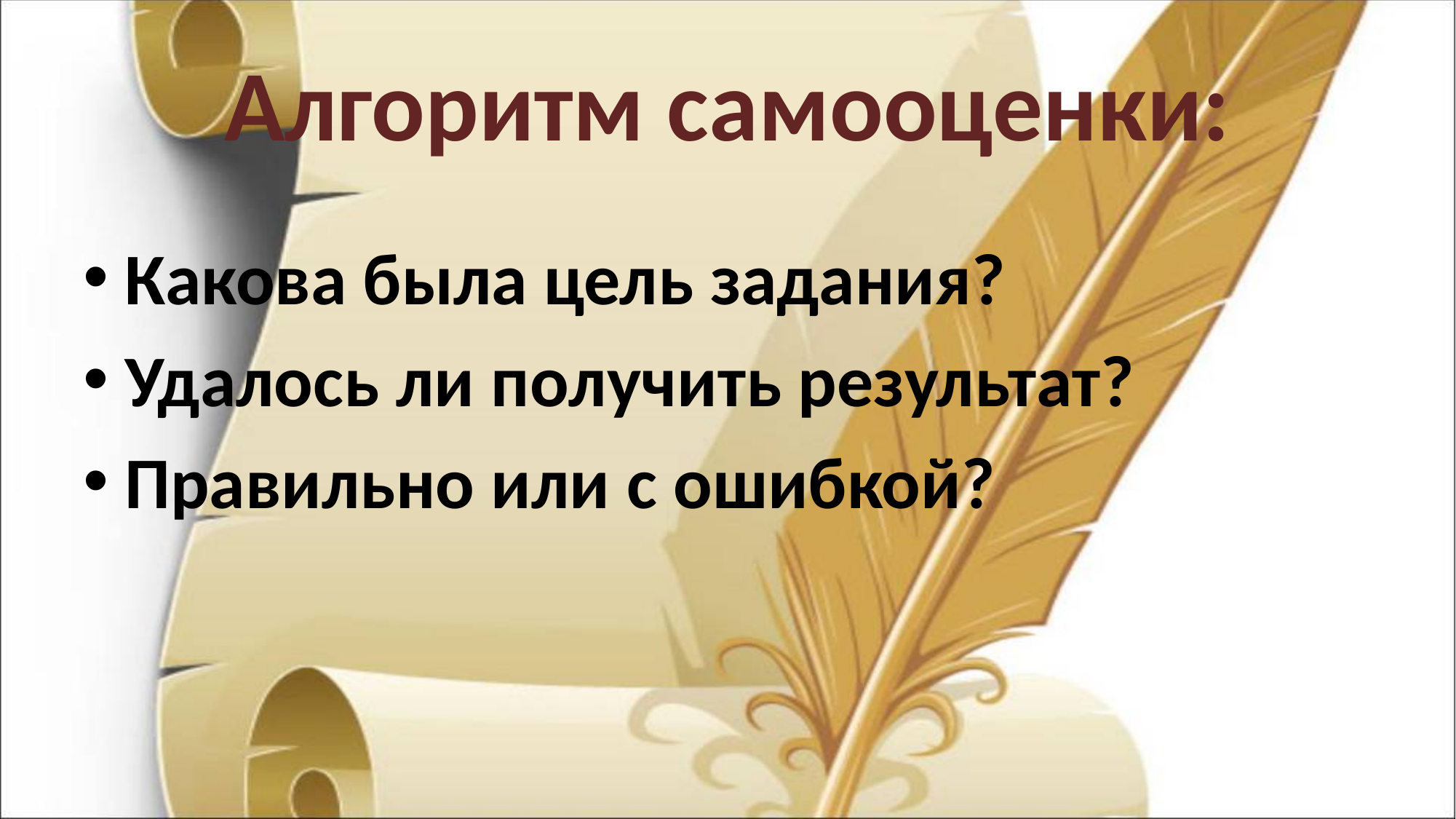

# Алгоритм самооценки:
Какова была цель задания?
Удалось ли получить результат?
Правильно или с ошибкой?